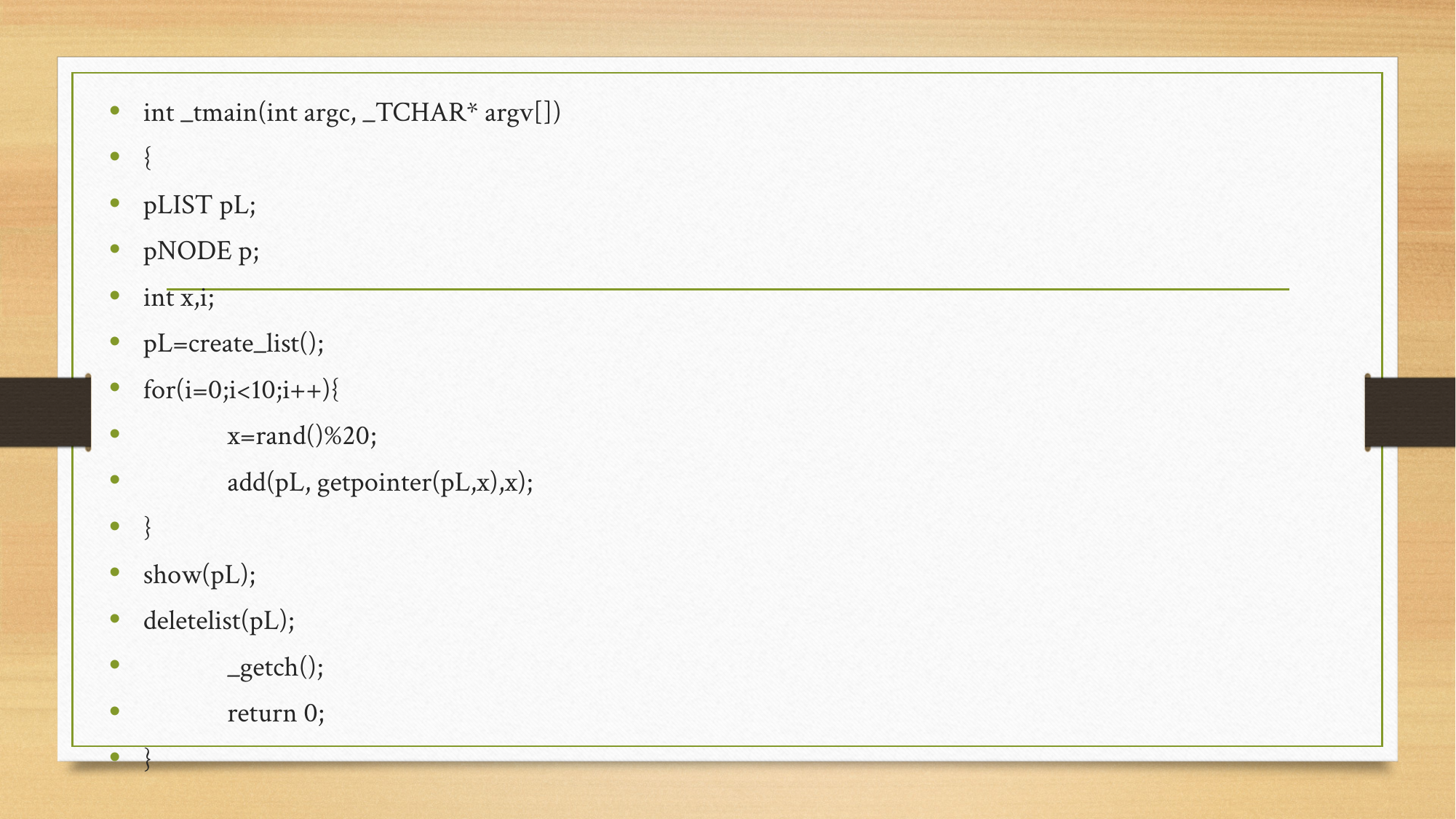

int _tmain(int argc, _TCHAR* argv[])
{
pLIST pL;
pNODE p;
int x,i;
pL=create_list();
for(i=0;i<10;i++){
	x=rand()%20;
	add(pL, getpointer(pL,x),x);
}
show(pL);
deletelist(pL);
	_getch();
	return 0;
}